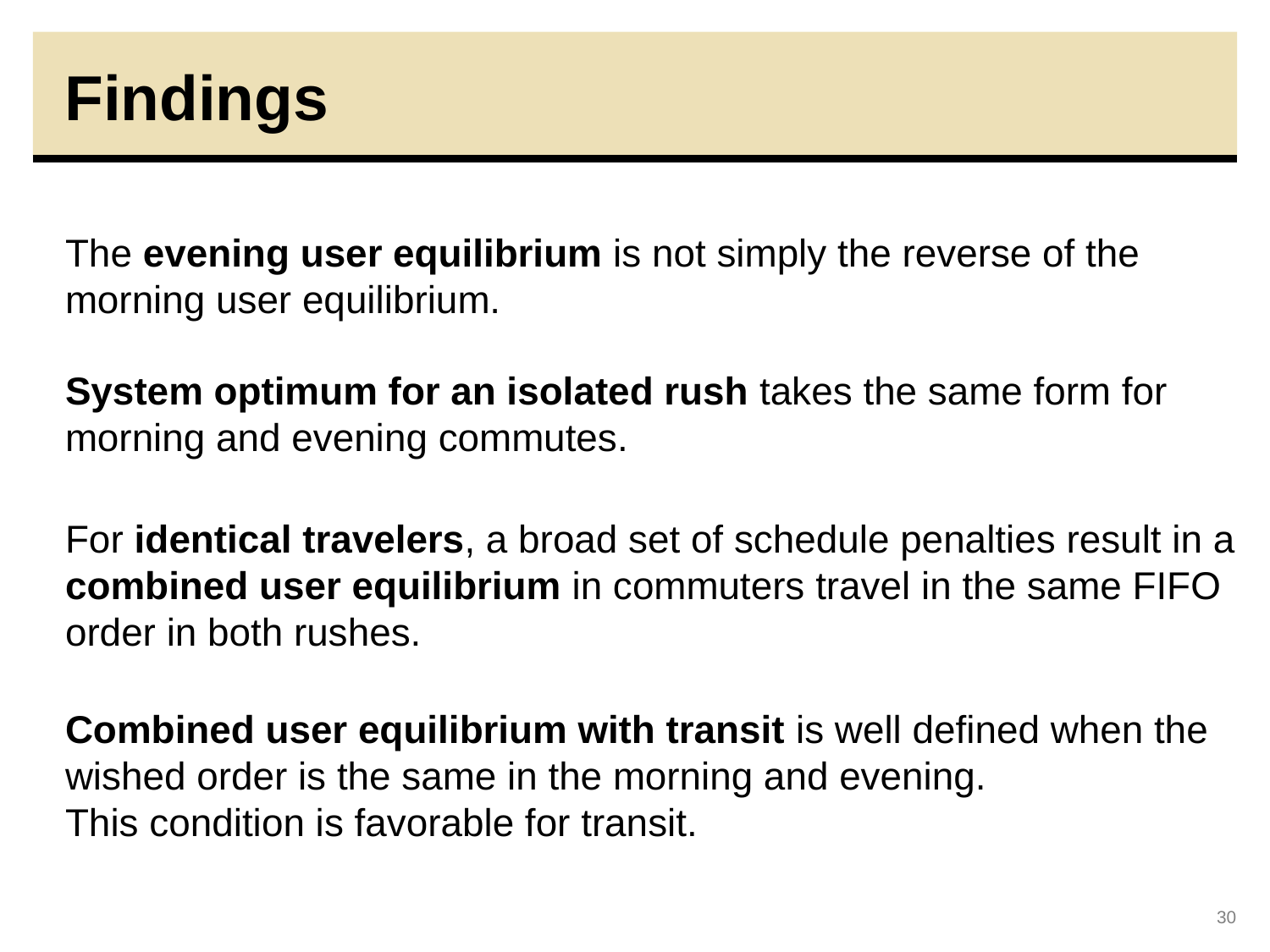

# Findings
The evening user equilibrium is not simply the reverse of the morning user equilibrium.
System optimum for an isolated rush takes the same form for morning and evening commutes.
For identical travelers, a broad set of schedule penalties result in a combined user equilibrium in commuters travel in the same FIFO order in both rushes.
Combined user equilibrium with transit is well defined when the wished order is the same in the morning and evening.
This condition is favorable for transit.